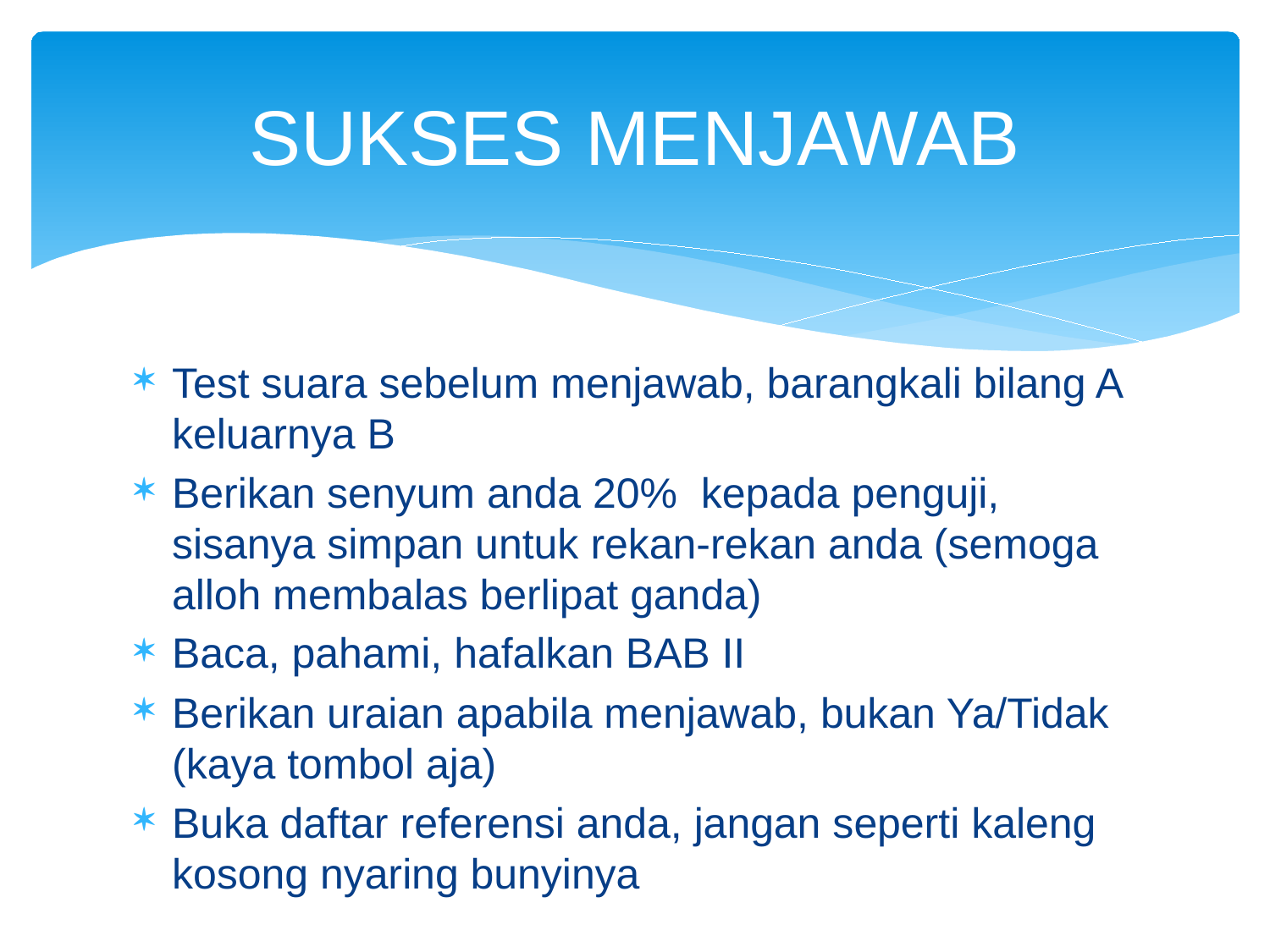

# SUKSES MENJAWAB
Test suara sebelum menjawab, barangkali bilang A keluarnya B
Berikan senyum anda 20%  kepada penguji, sisanya simpan untuk rekan-rekan anda (semoga alloh membalas berlipat ganda)
Baca, pahami, hafalkan BAB II
Berikan uraian apabila menjawab, bukan Ya/Tidak (kaya tombol aja)
Buka daftar referensi anda, jangan seperti kaleng kosong nyaring bunyinya